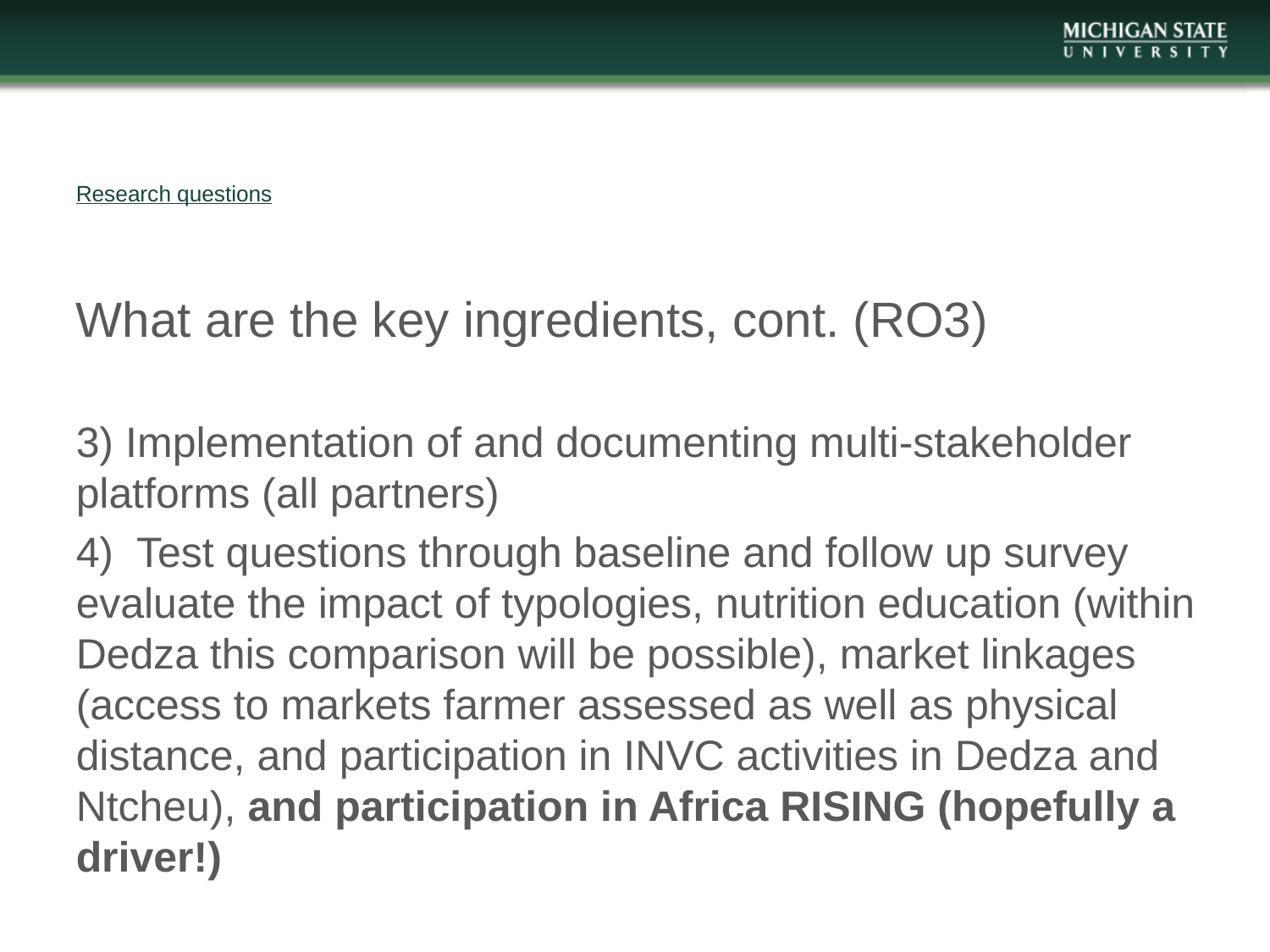

# Research questions

What are the key ingredients, cont. (RO3)

3) Implementation of and documenting multi-stakeholder platforms (all partners)
4)  Test questions through baseline and follow up survey evaluate the impact of typologies, nutrition education (within Dedza this comparison will be possible), market linkages (access to markets farmer assessed as well as physical distance, and participation in INVC activities in Dedza and Ntcheu), and participation in Africa RISING (hopefully a driver!)